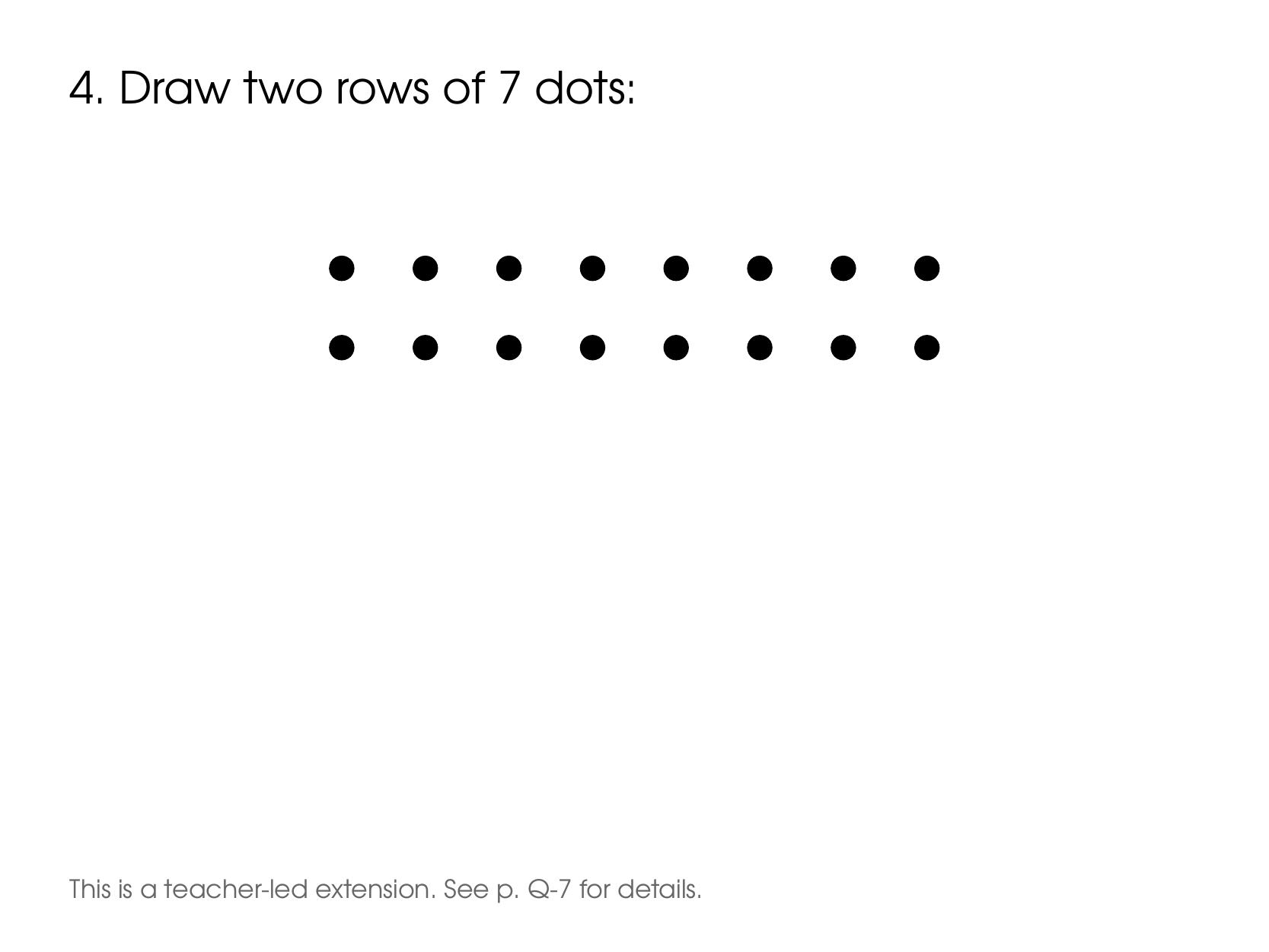

4. Draw two rows of 7 dots:

This is a teacher-led extension. See p. Q-7 for details.